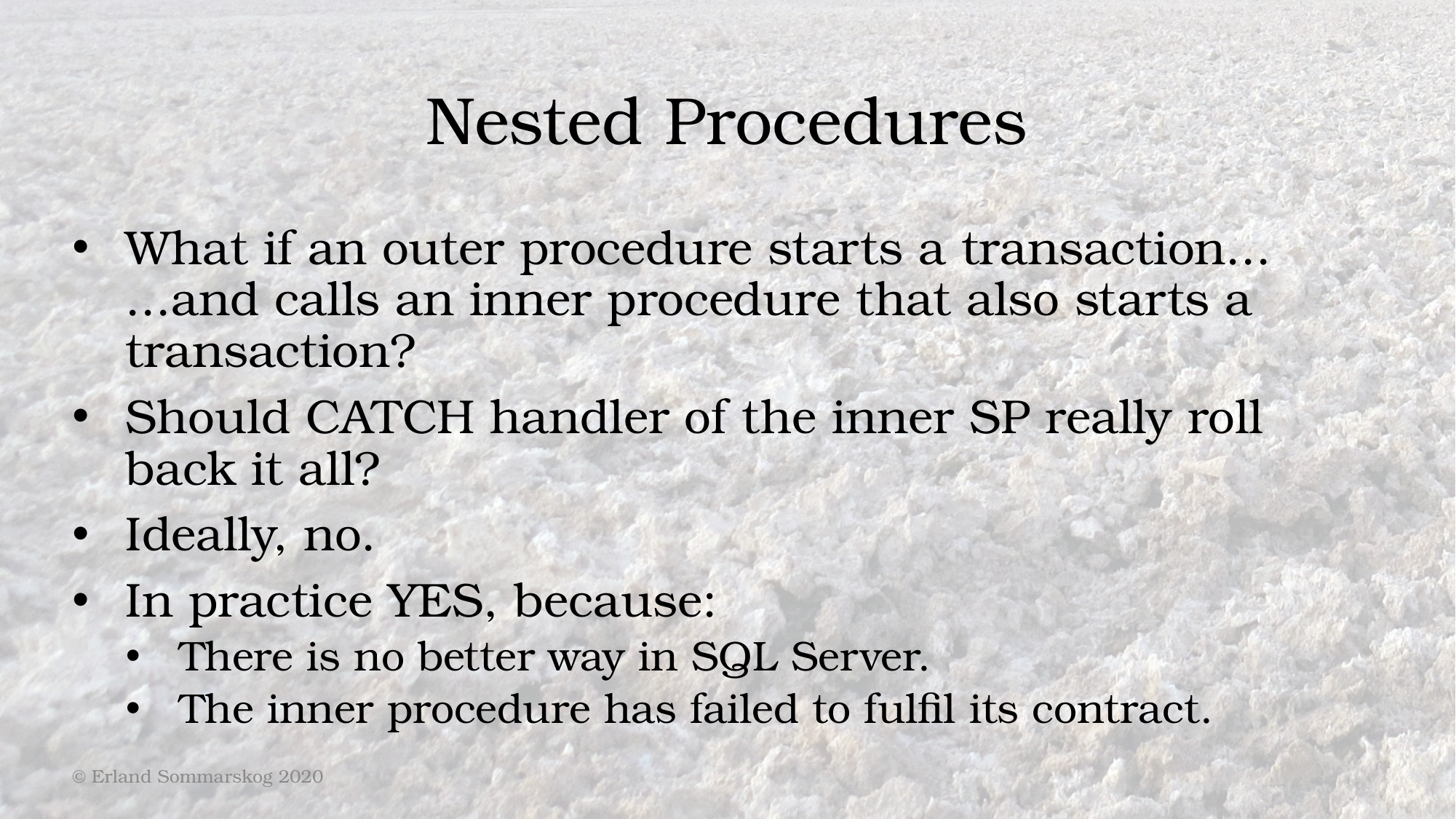

# Nested Procedures
What if an outer procedure starts a transaction...
...and calls an inner procedure that also starts a transaction?
Should CATCH handler of the inner SP really roll back it all?
Ideally, no.
In practice YES, because:
There is no better way in SQL Server.
The inner procedure has failed to fulfil its contract.
© Erland Sommarskog 2020